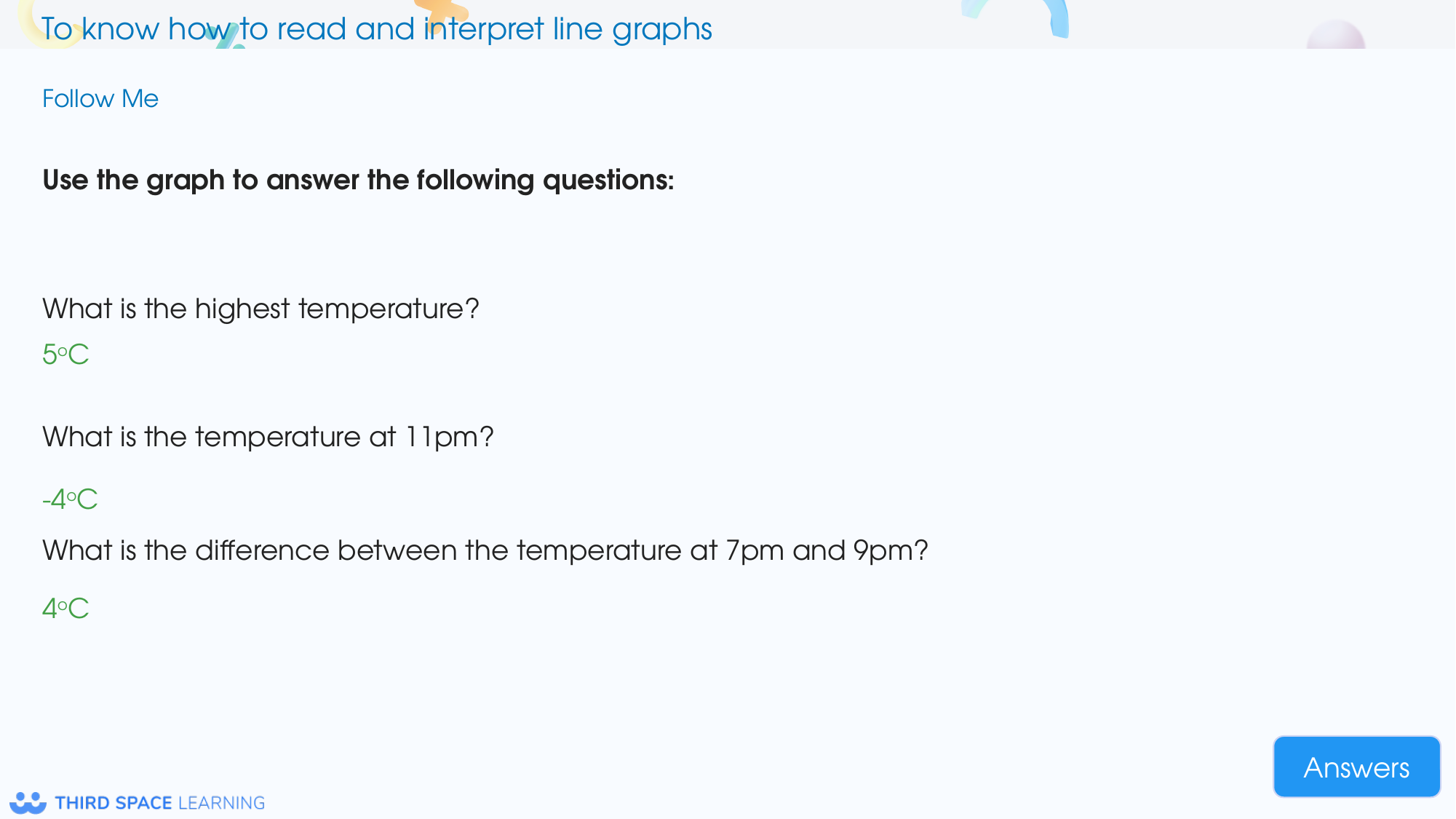

Follow Me
Use the graph to answer the following questions:

What is the highest temperature?

What is the temperature at 11pm?
What is the difference between the temperature at 7pm and 9pm?
5oC
-4oC
4oC
Answers